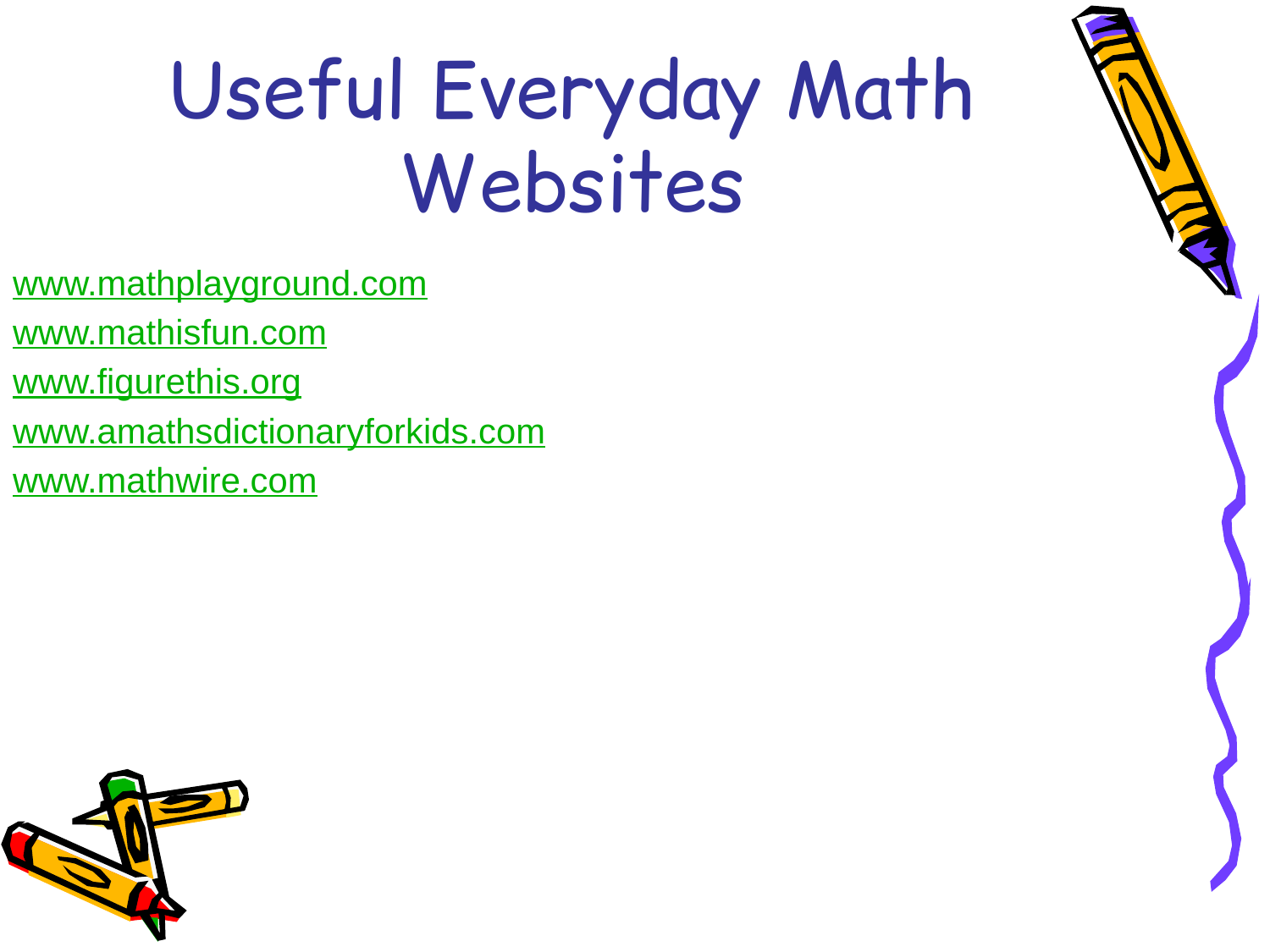

# Useful Everyday Math Websites
www.mathplayground.com
www.mathisfun.com
www.figurethis.org
www.amathsdictionaryforkids.com
www.mathwire.com